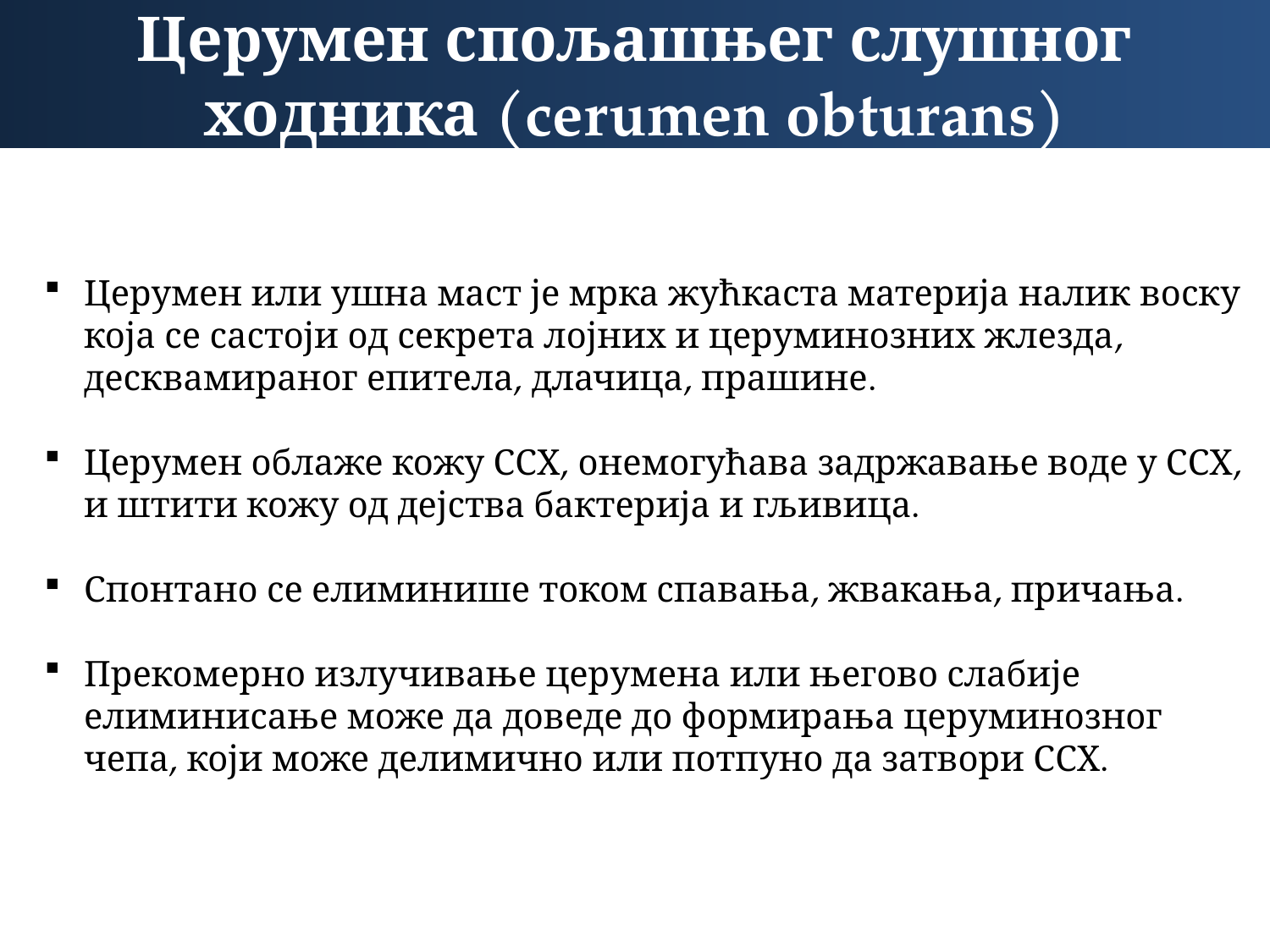

Церумен спољашњег слушног ходника (cerumen obturans)

Церумен или ушна маст је мрка жућкаста материја налик воску која се састоји од секрета лојних и церуминозних жлезда, десквамираног епитела, длачица, прашине.

Церумен облаже кожу ССХ, онемогућава задржавање воде у ССХ, и штити кожу од дејства бактерија и гљивица.

Спонтано се елиминише током спавања, жвакања, причања.

Прекомерно излучивање церумена или његово слабије елиминисање може да доведе до формирања церуминозног чепа, који може делимично или потпуно да затвори ССХ.